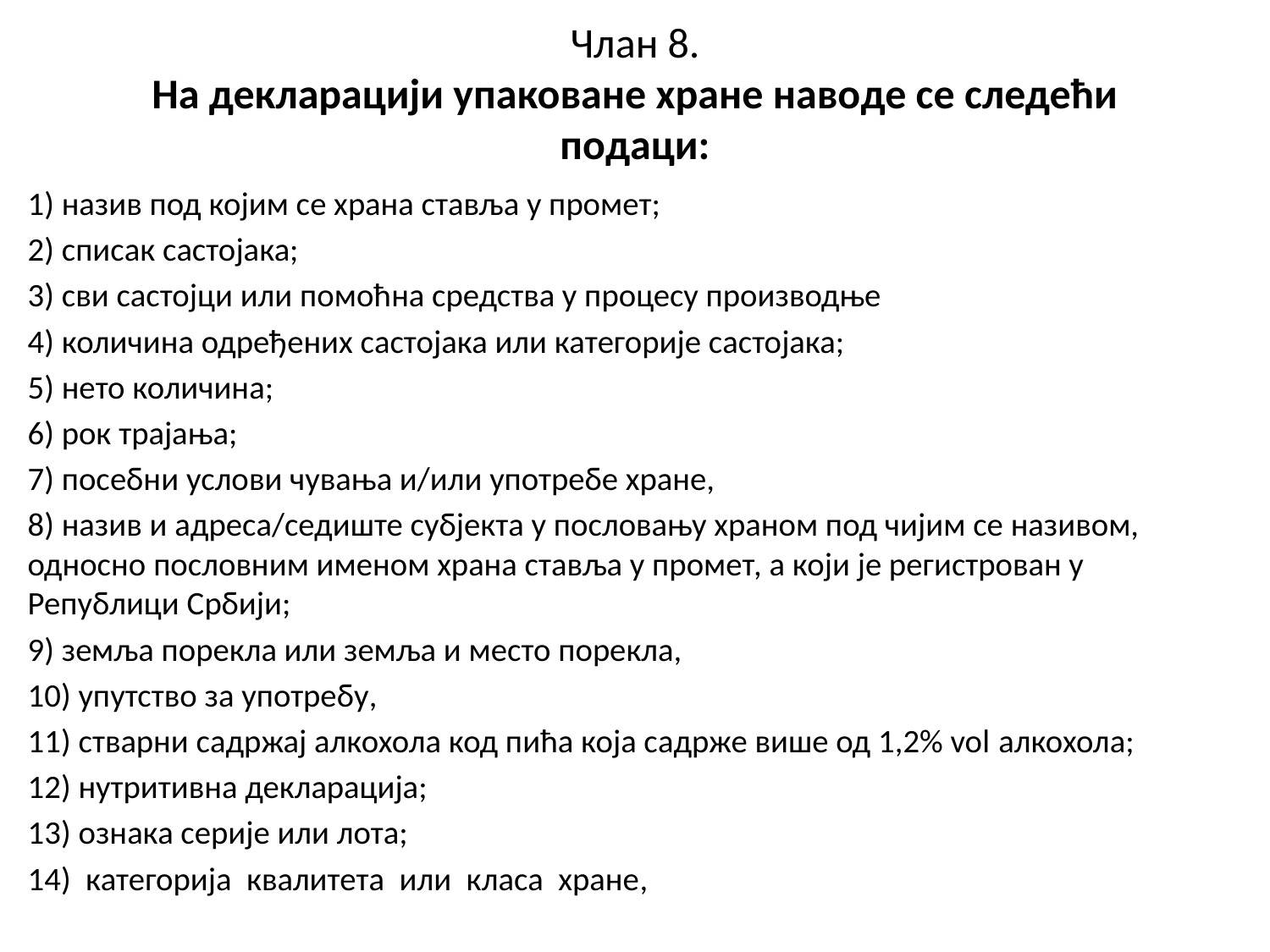

# Члан 8. На декларацији упаковане хране наводе се следећи подаци:
1) назив под којим се храна ставља у промет;
2) списак састојака;
3) сви састојци или помоћна средства у процесу производње
4) количина одређених састојака или категорије састојака;
5) нето количина;
6) рок трајања;
7) посебни услови чувања и/или употребе хране,
8) назив и адреса/седиште субјекта у пословању храном под чијим се називом, односно пословним именом храна ставља у промет, а који је регистрован у Републици Србији;
9) земља порекла или земља и место порекла,
10) упутство за употребу,
11) стварни садржај алкохола код пића која садрже више од 1,2% vol алкохола;
12) нутритивна декларација;
13) ознака серије или лота;
14)  категорија  квалитета  или  класа  хране,